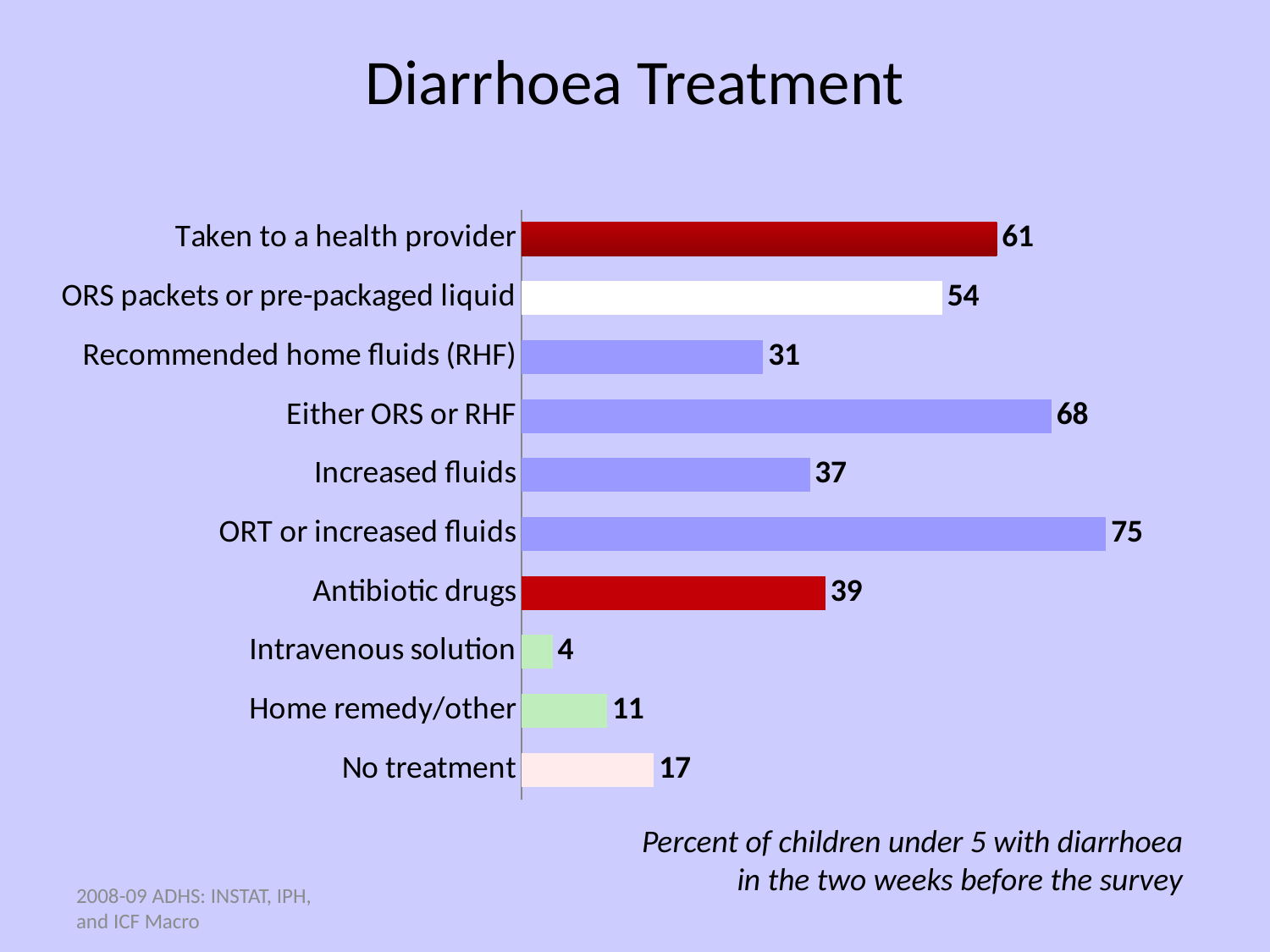

# Diarrhoea Treatment

### Chart

| Category | Series 1 |
|---|---|
| No treatment | 17.0 |
| Home remedy/other | 11.0 |
| Intravenous solution | 4.0 |
| Antibiotic drugs | 39.0 |
| ORT or increased fluids | 75.0 |
| Increased fluids | 37.0 |
| Either ORS or RHF | 68.0 |
| Recommended home fluids (RHF) | 31.0 |
| ORS packets or pre-packaged liquid | 54.0 |
| Taken to a health provider | 61.0 |
Percent of children under 5 with diarrhoea in the two weeks before the survey
2008-09 ADHS: INSTAT, IPH, and ICF Macro